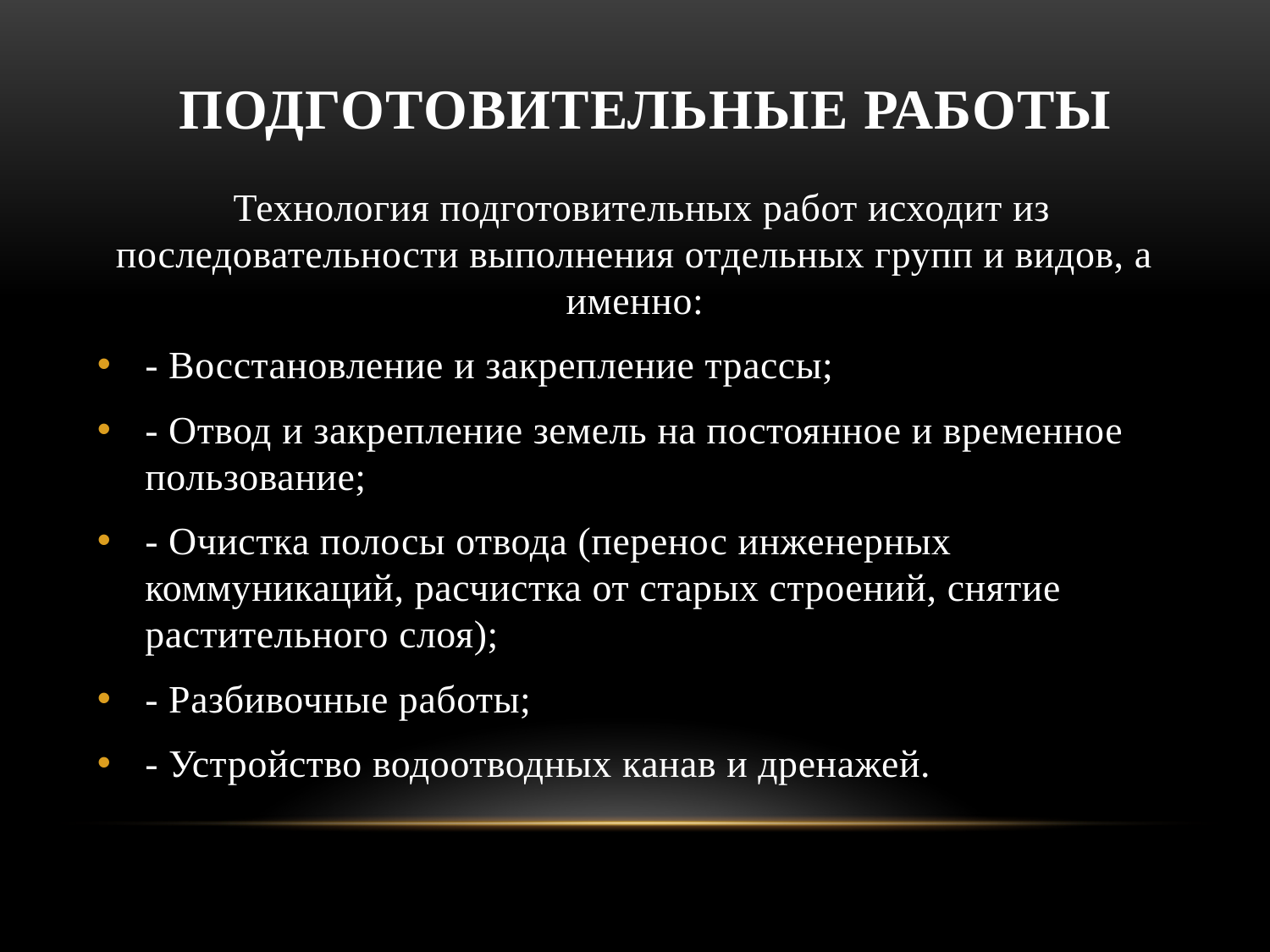

# Подготовительные работы
  Технология подготовительных работ исходит из последовательности выполнения отдельных групп и видов, а именно:
- Восстановление и закрепление трассы;
- Отвод и закрепление земель на постоянное и временное пользование;
- Очистка полосы отвода (перенос инженерных коммуникаций, расчистка от старых строений, снятие растительного слоя);
- Разбивочные работы;
- Устройство водоотводных канав и дренажей.